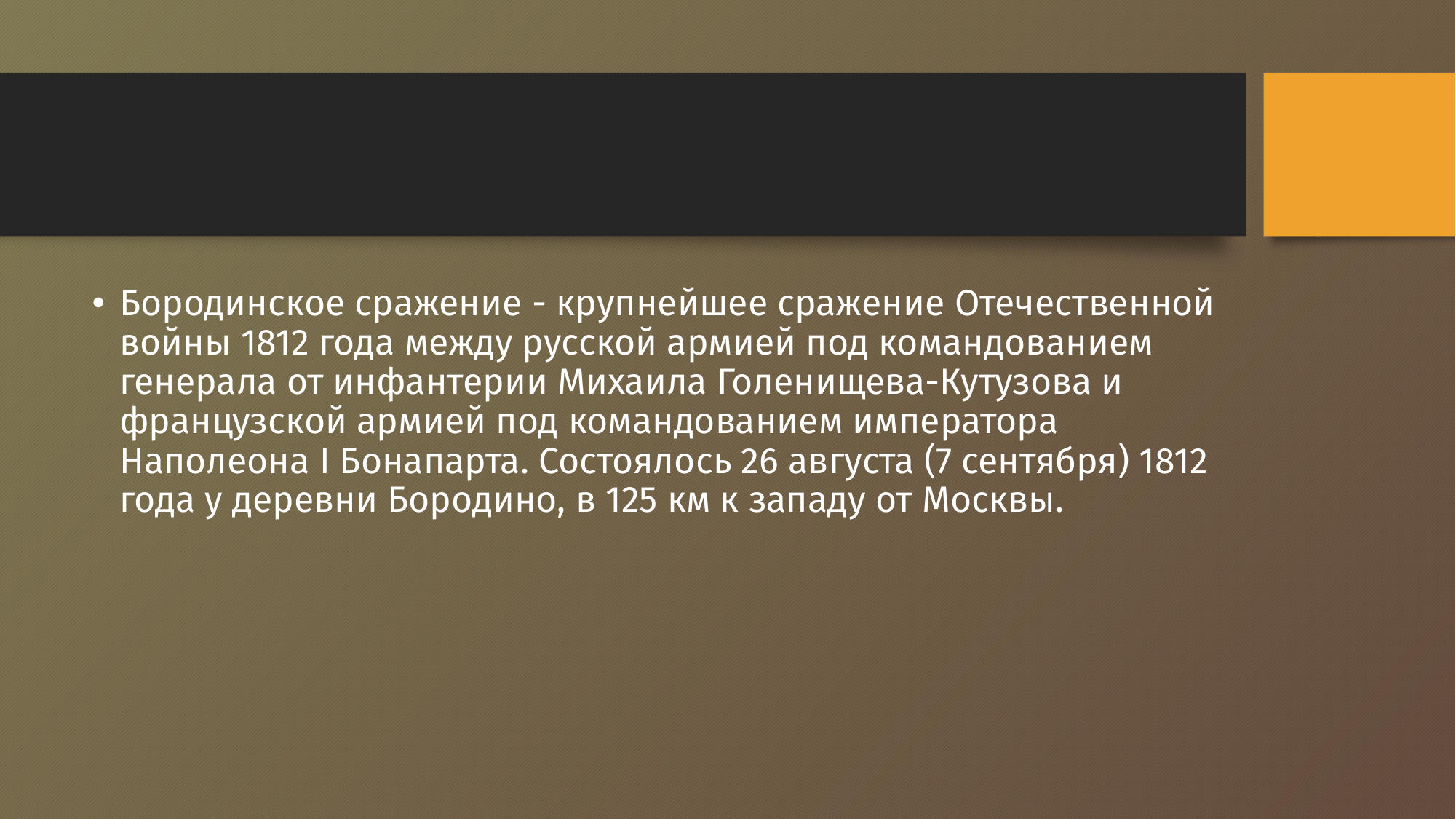

#
Бородинское сражение - крупнейшее сражение Отечественной войны 1812 года между русской армией под командованием генерала от инфантерии Михаила Голенищева-Кутузова и французской армией под командованием императора Наполеона I Бонапарта. Состоялось 26 августа (7 сентября) 1812 года у деревни Бородино, в 125 км к западу от Москвы.